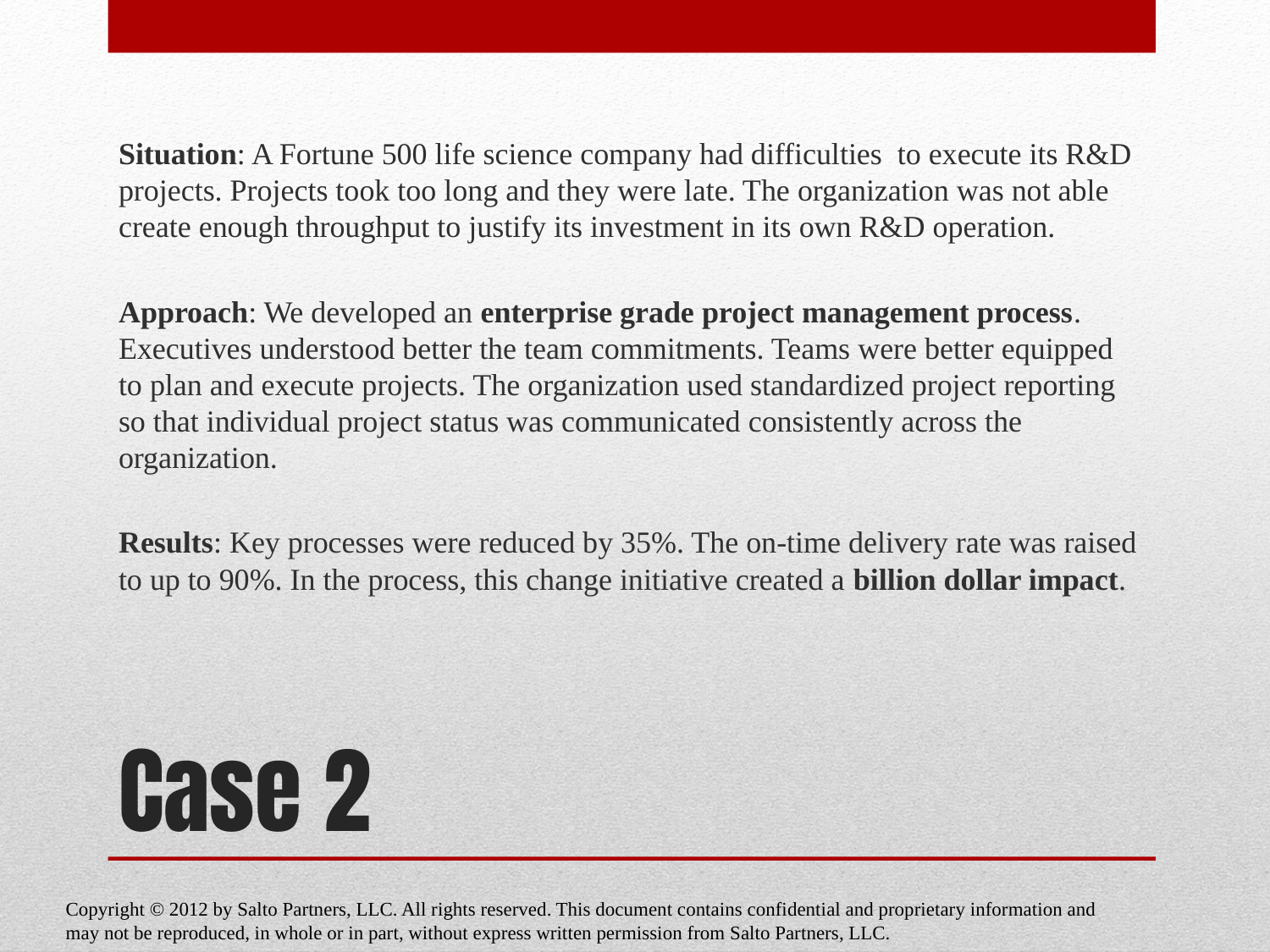

Situation: A Fortune 500 life science company had difficulties  to execute its R&D projects. Projects took too long and they were late. The organization was not able create enough throughput to justify its investment in its own R&D operation.

Approach: We developed an enterprise grade project management process. Executives understood better the team commitments. Teams were better equipped to plan and execute projects. The organization used standardized project reporting so that individual project status was communicated consistently across the organization.

Results: Key processes were reduced by 35%. The on-time delivery rate was raised to up to 90%. In the process, this change initiative created a billion dollar impact.
# Case 2